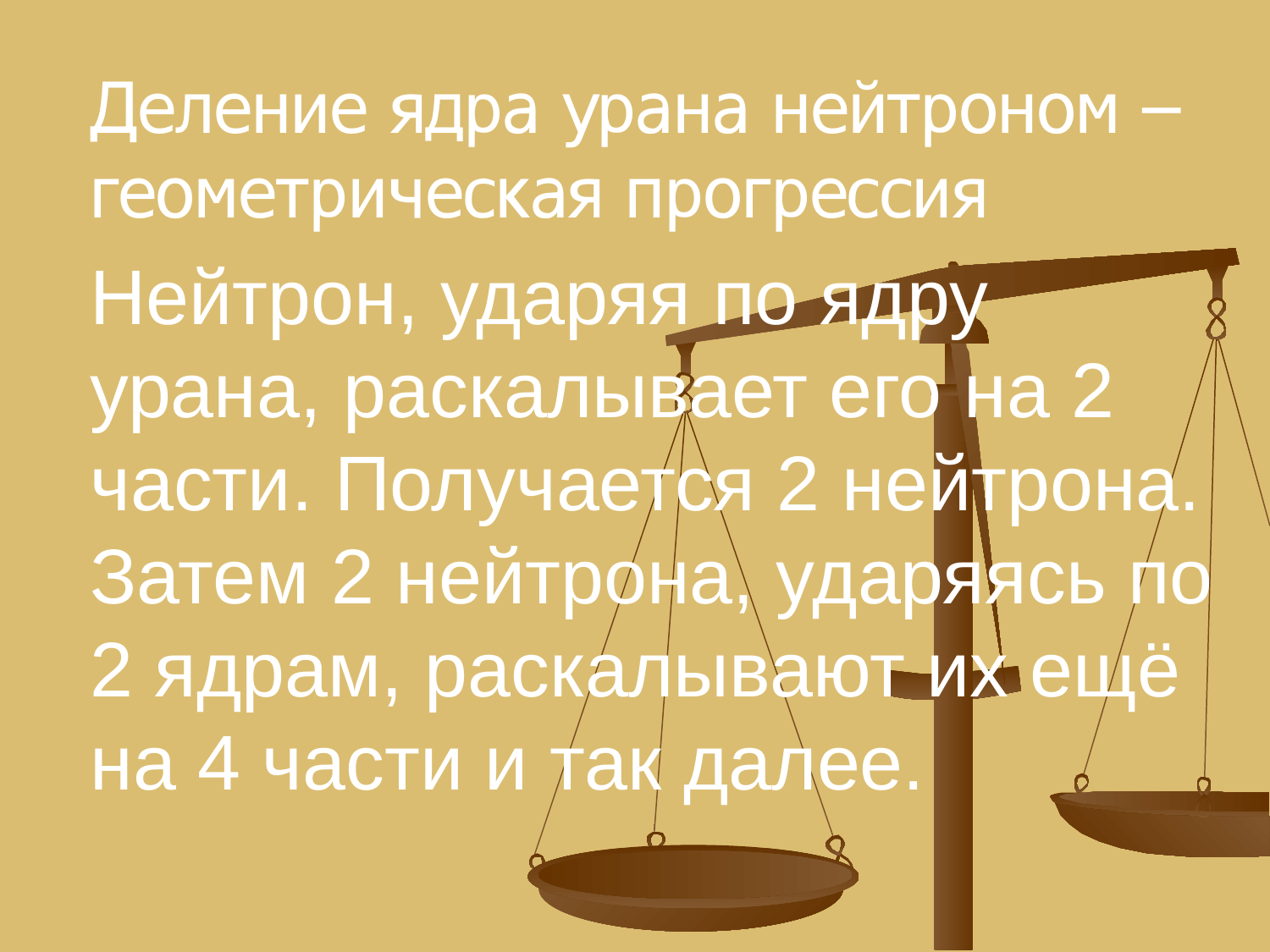

Деление ядра урана нейтроном – геометрическая прогрессия
	Нейтрон, ударяя по ядру урана, раскалывает его на 2 части. Получается 2 нейтрона. Затем 2 нейтрона, ударяясь по 2 ядрам, раскалывают их ещё на 4 части и так далее.